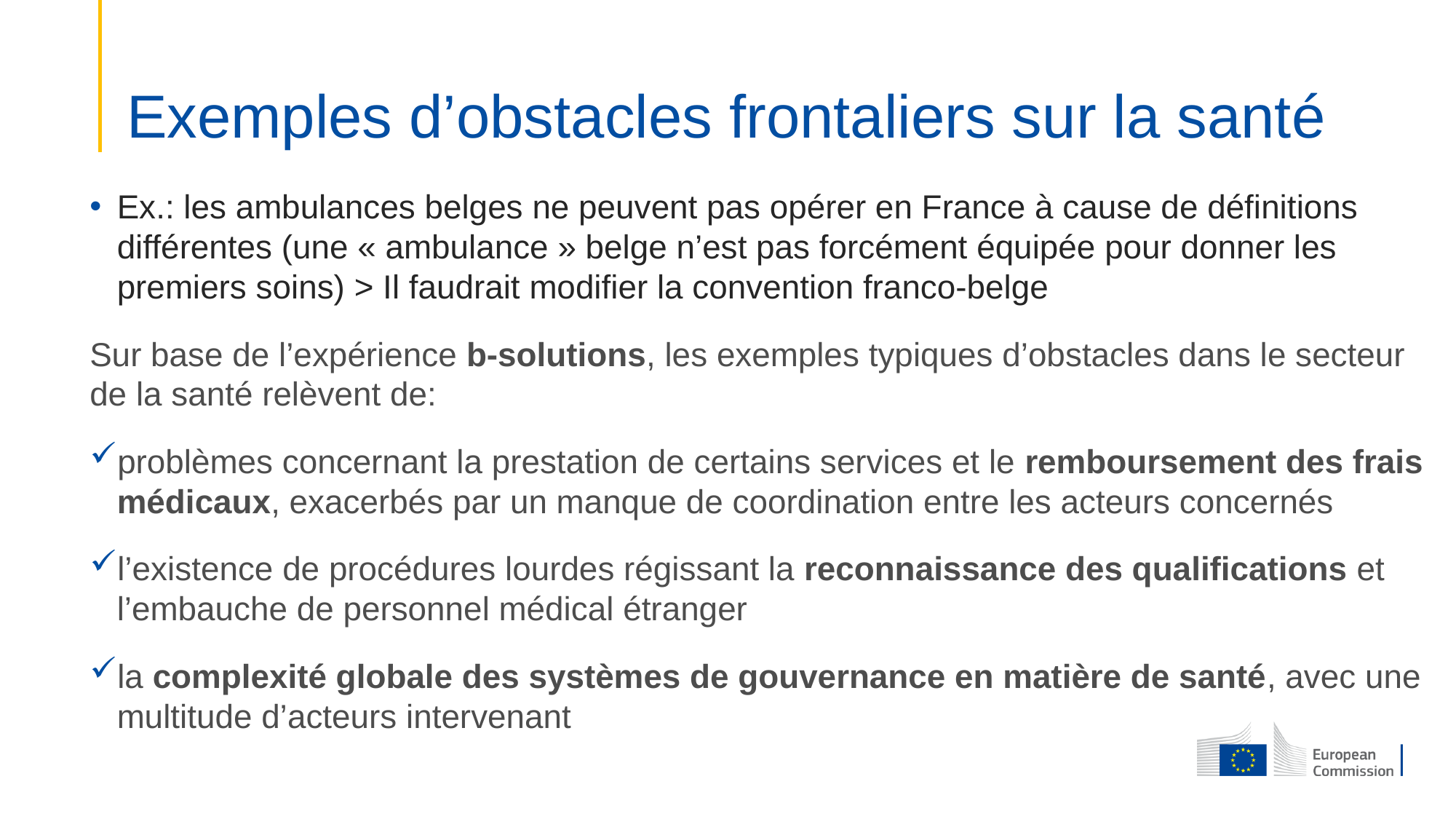

# Exemples d’obstacles frontaliers sur la santé
Ex.: les ambulances belges ne peuvent pas opérer en France à cause de définitions différentes (une « ambulance » belge n’est pas forcément équipée pour donner les premiers soins) > Il faudrait modifier la convention franco-belge
Sur base de l’expérience b-solutions, les exemples typiques d’obstacles dans le secteur de la santé relèvent de:
problèmes concernant la prestation de certains services et le remboursement des frais médicaux, exacerbés par un manque de coordination entre les acteurs concernés
l’existence de procédures lourdes régissant la reconnaissance des qualifications et l’embauche de personnel médical étranger
la complexité globale des systèmes de gouvernance en matière de santé, avec une multitude d’acteurs intervenant